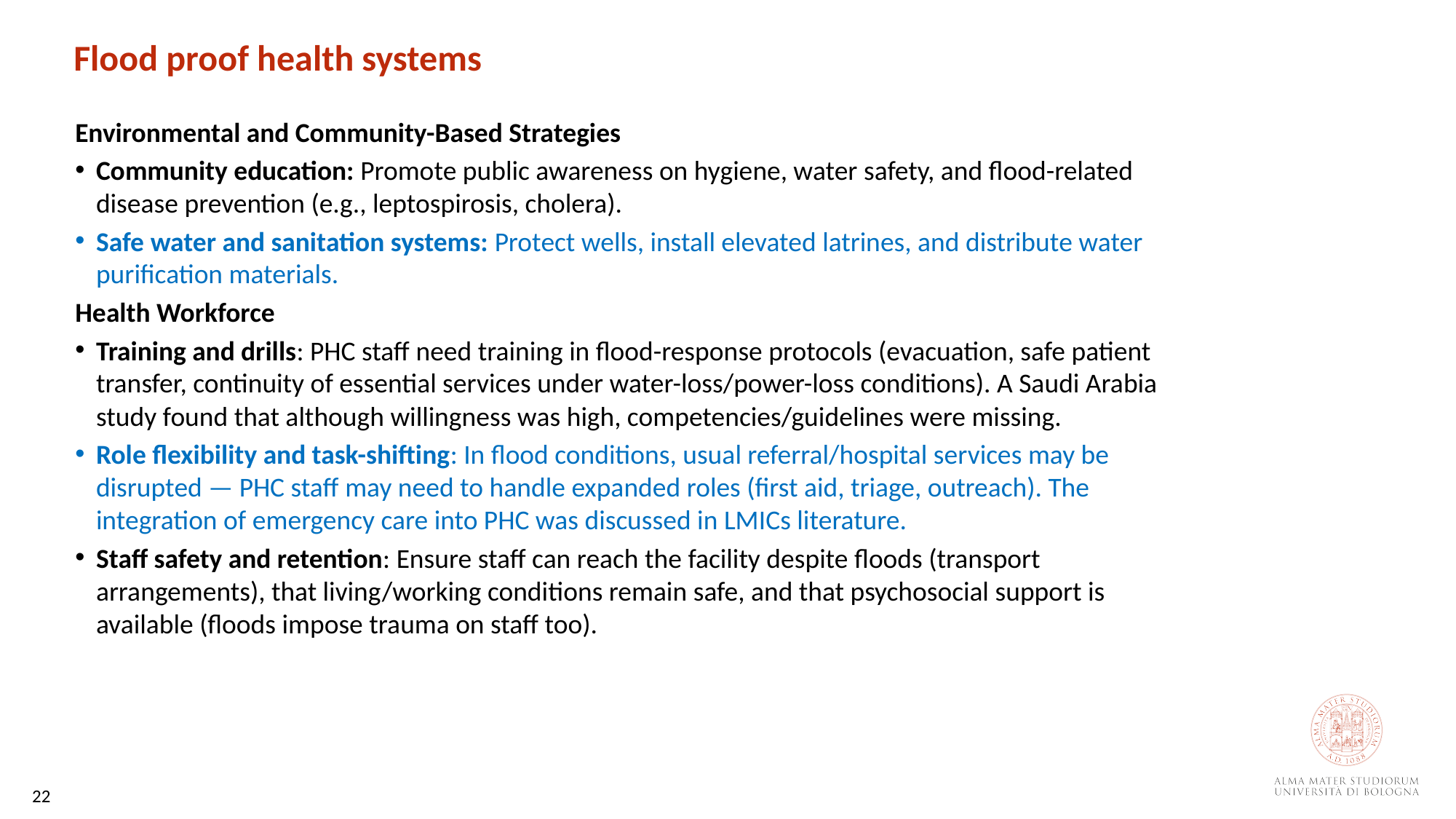

Flood proof health systems

Environmental and Community-Based Strategies
Community education: Promote public awareness on hygiene, water safety, and flood-related disease prevention (e.g., leptospirosis, cholera).
Safe water and sanitation systems: Protect wells, install elevated latrines, and distribute water purification materials.
Health Workforce
Training and drills: PHC staff need training in flood-response protocols (evacuation, safe patient transfer, continuity of essential services under water-loss/power-loss conditions). A Saudi Arabia study found that although willingness was high, competencies/guidelines were missing.
Role flexibility and task-shifting: In flood conditions, usual referral/hospital services may be disrupted — PHC staff may need to handle expanded roles (first aid, triage, outreach). The integration of emergency care into PHC was discussed in LMICs literature.
Staff safety and retention: Ensure staff can reach the facility despite floods (transport arrangements), that living/working conditions remain safe, and that psychosocial support is available (floods impose trauma on staff too).